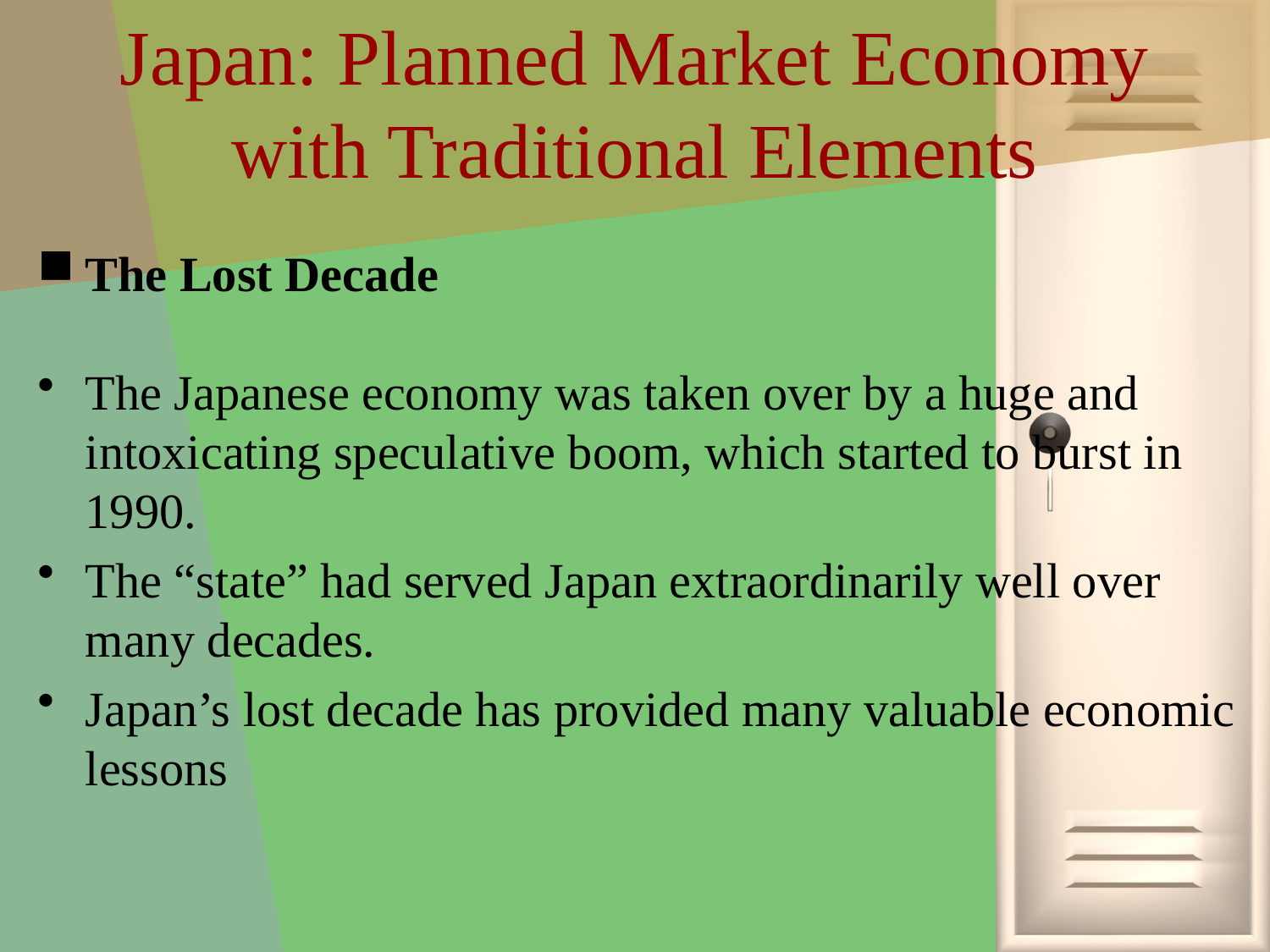

# Japan: Planned Market Economy with Traditional Elements
The Lost Decade

The Japanese economy was taken over by a huge and intoxicating speculative boom, which started to burst in 1990.
The “state” had served Japan extraordinarily well over many decades.
Japan’s lost decade has provided many valuable economic lessons